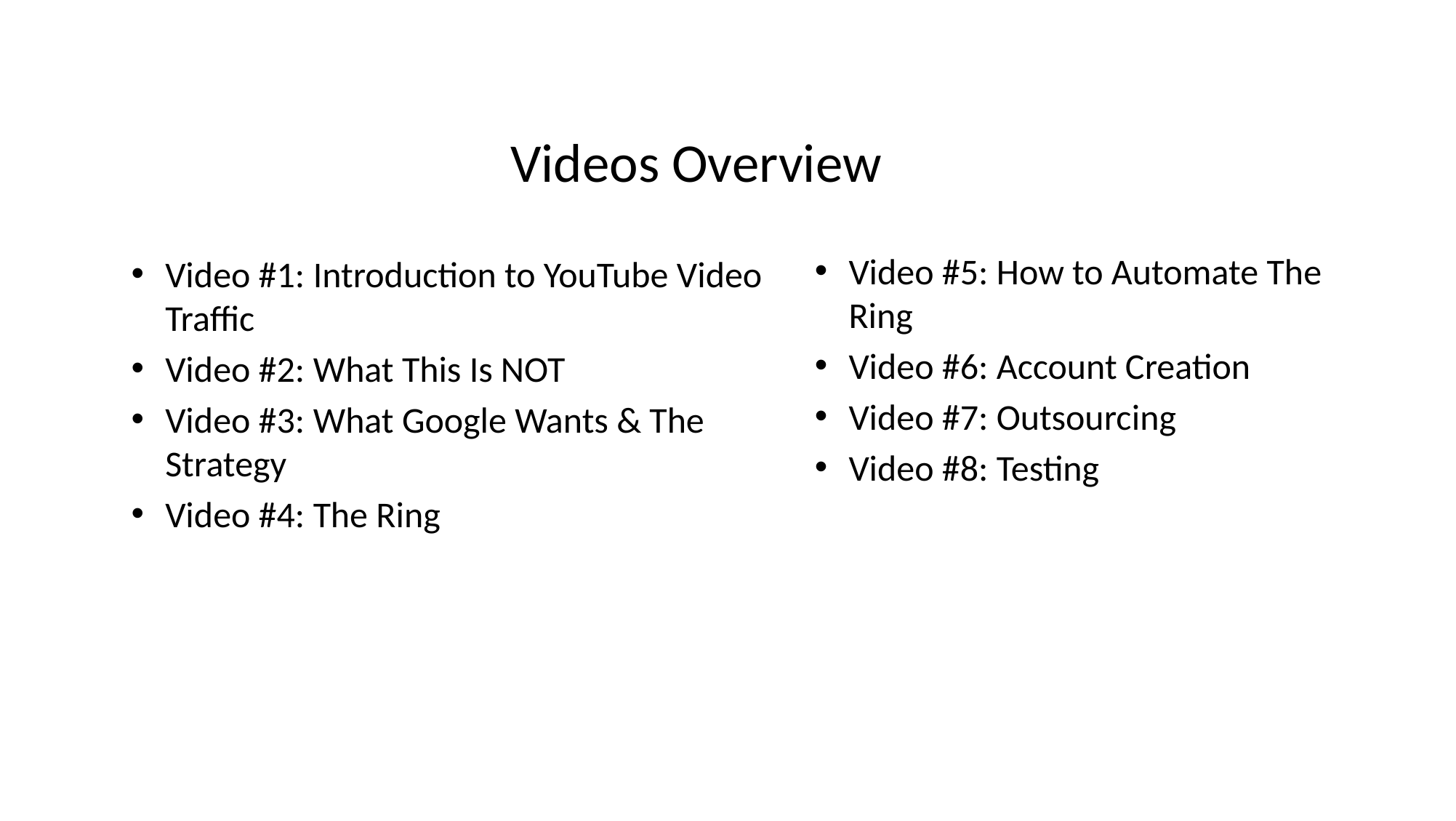

Videos Overview
Video #5: How to Automate The Ring
Video #6: Account Creation
Video #7: Outsourcing
Video #8: Testing
Video #1: Introduction to YouTube Video Traffic
Video #2: What This Is NOT
Video #3: What Google Wants & The Strategy
Video #4: The Ring